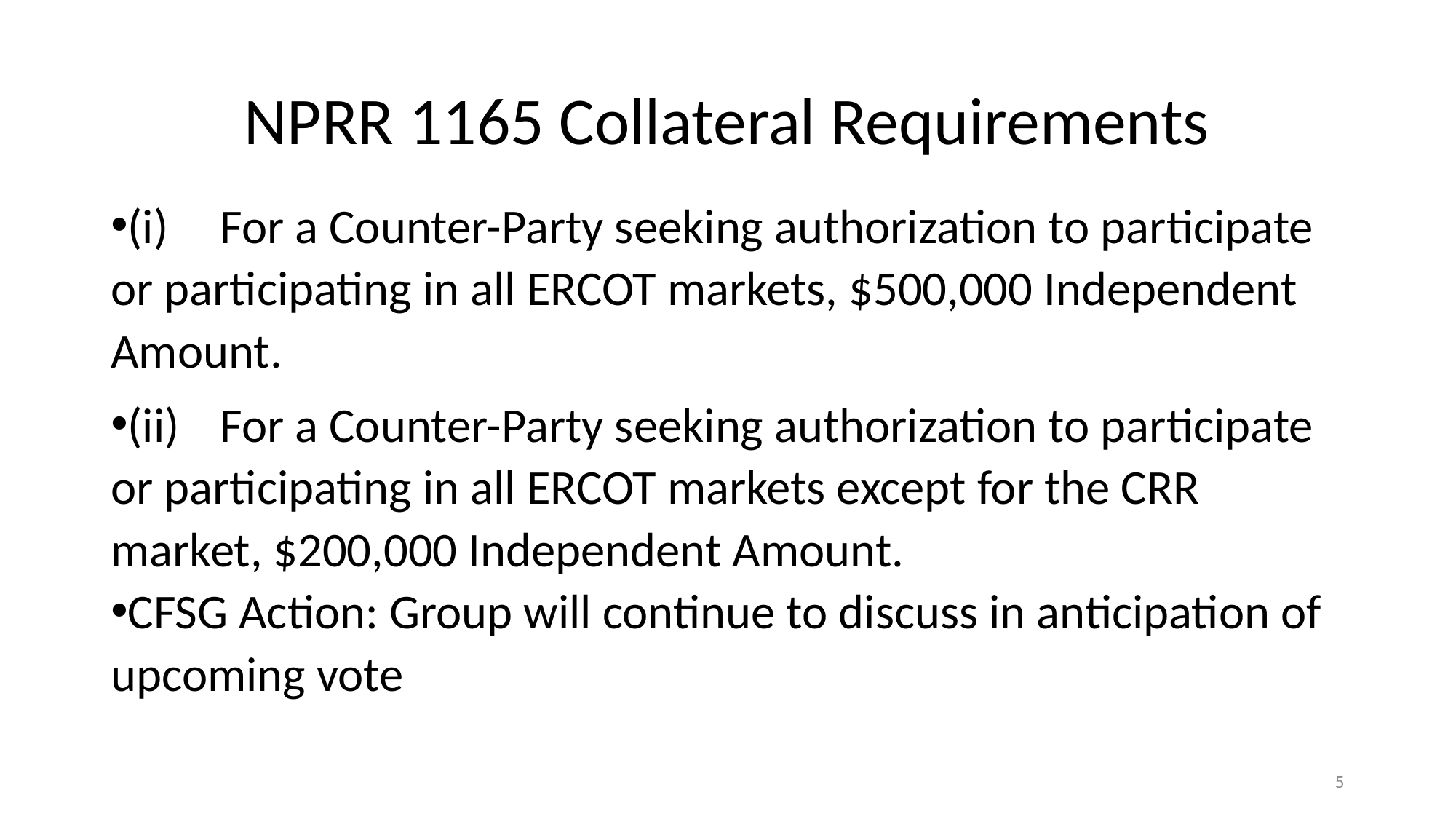

# NPRR 1165 Collateral Requirements
(i)	For a Counter-Party seeking authorization to participate or participating in all ERCOT markets, $500,000 Independent Amount.
(ii)	For a Counter-Party seeking authorization to participate or participating in all ERCOT markets except for the CRR market, $200,000 Independent Amount.
CFSG Action: Group will continue to discuss in anticipation of upcoming vote
5